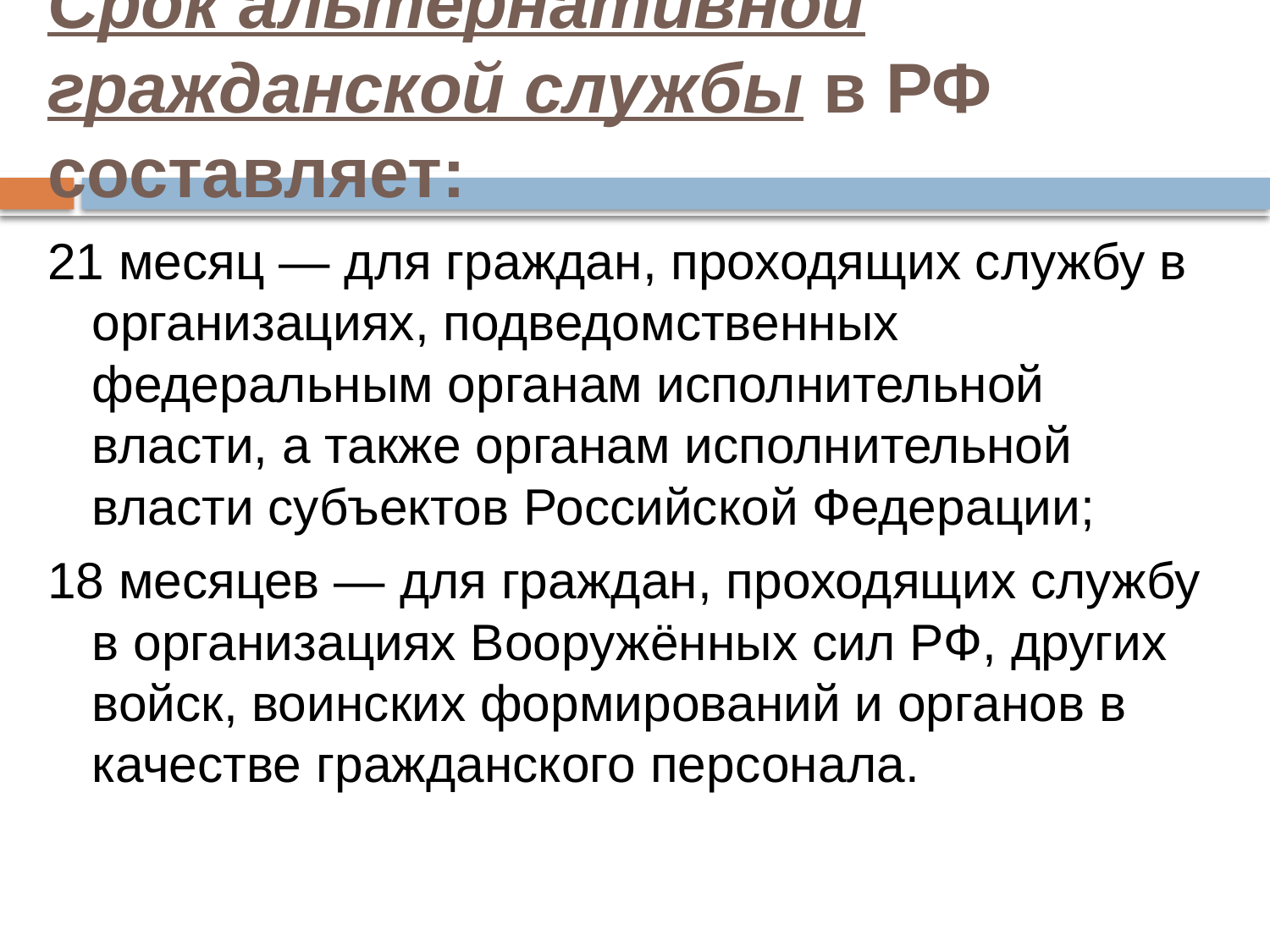

# Срок альтернативной гражданской службы в РФ составляет:
21 месяц — для граждан, проходящих службу в организациях, подведомственных федеральным органам исполнительной власти, а также органам исполнительной власти субъектов Российской Федерации;
18 месяцев — для граждан, проходящих службу в организациях Вооружённых сил РФ, других войск, воинских формирований и органов в качестве гражданского персонала.